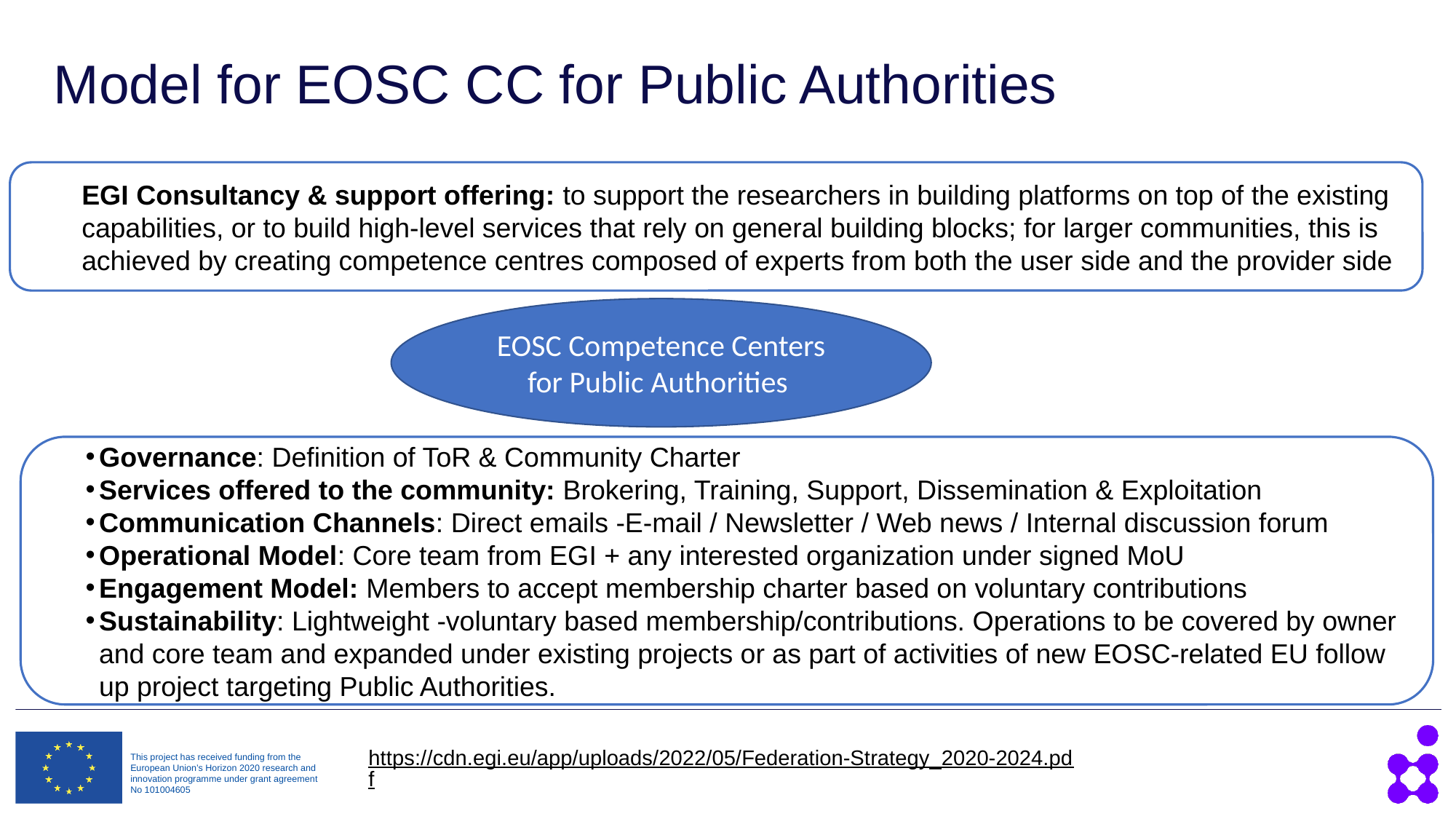

# Model for EOSC CC for Public Authorities
EGI Consultancy & support offering: to support the researchers in building platforms on top of the existing capabilities, or to build high-level services that rely on general building blocks; for larger communities, this is achieved by creating competence centres composed of experts from both the user side and the provider side
EOSC Competence Centers for Public Authorities
Governance: Definition of ToR & Community Charter
Services offered to the community: Brokering, Training, Support, Dissemination & Exploitation
Communication Channels: Direct emails -E-mail / Newsletter / Web news / Internal discussion forum
Operational Model: Core team from EGI + any interested organization under signed MoU
Engagement Model: Members to accept membership charter based on voluntary contributions
Sustainability: Lightweight -voluntary based membership/contributions. Operations to be covered by owner and core team and expanded under existing projects or as part of activities of new EOSC-related EU follow up project targeting Public Authorities.
https://cdn.egi.eu/app/uploads/2022/05/Federation-Strategy_2020-2024.pdf